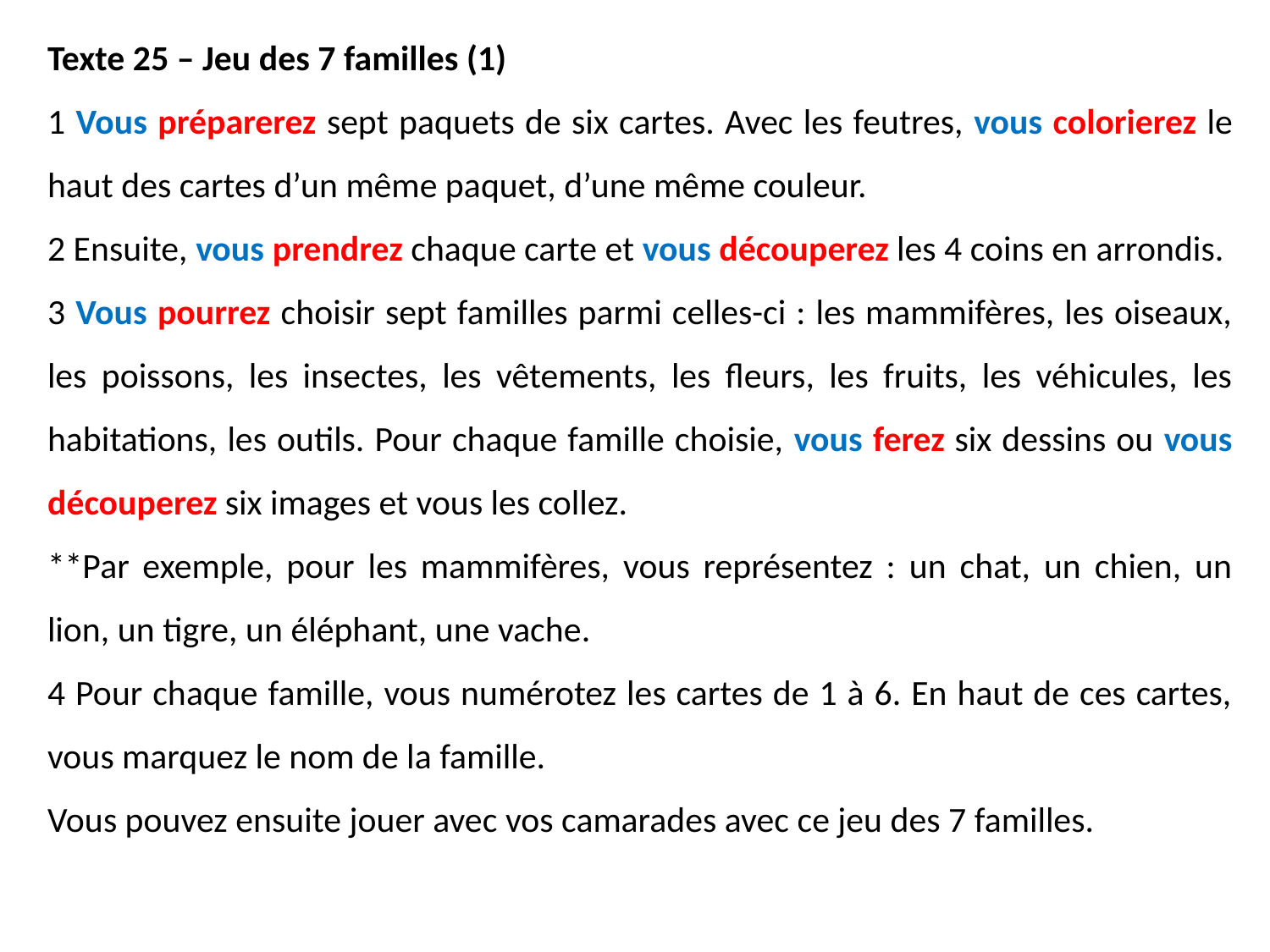

Texte 25 – Jeu des 7 familles (1)
1 Vous préparerez sept paquets de six cartes. Avec les feutres, vous colorierez le haut des cartes d’un même paquet, d’une même couleur.
2 Ensuite, vous prendrez chaque carte et vous découperez les 4 coins en arrondis.
3 Vous pourrez choisir sept familles parmi celles-ci : les mammifères, les oiseaux, les poissons, les insectes, les vêtements, les fleurs, les fruits, les véhicules, les habitations, les outils. Pour chaque famille choisie, vous ferez six dessins ou vous découperez six images et vous les collez.
**Par exemple, pour les mammifères, vous représentez : un chat, un chien, un lion, un tigre, un éléphant, une vache.
4 Pour chaque famille, vous numérotez les cartes de 1 à 6. En haut de ces cartes, vous marquez le nom de la famille.
Vous pouvez ensuite jouer avec vos camarades avec ce jeu des 7 familles.